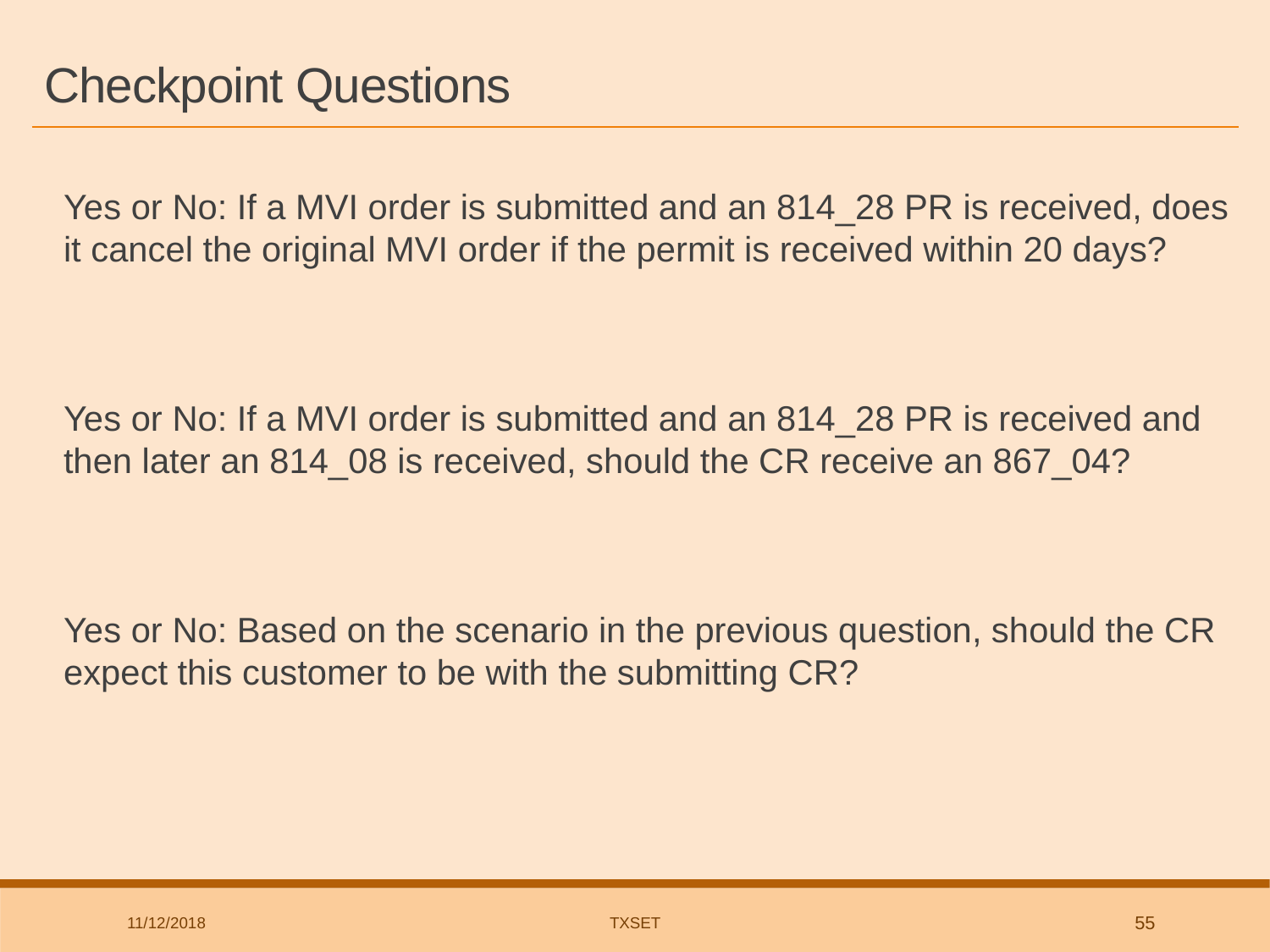

# Checkpoint Questions
Yes or No: If a MVI order is submitted and an 814_28 PR is received, does it cancel the original MVI order if the permit is received within 20 days?
NO
Yes or No: If a MVI order is submitted and an 814_28 PR is received and then later an 814_08 is received, should the CR receive an 867_04?
NO
Yes or No: Based on the scenario in the previous question, should the CR expect this customer to be with the submitting CR?
NO

11/12/2018
TxSET
55